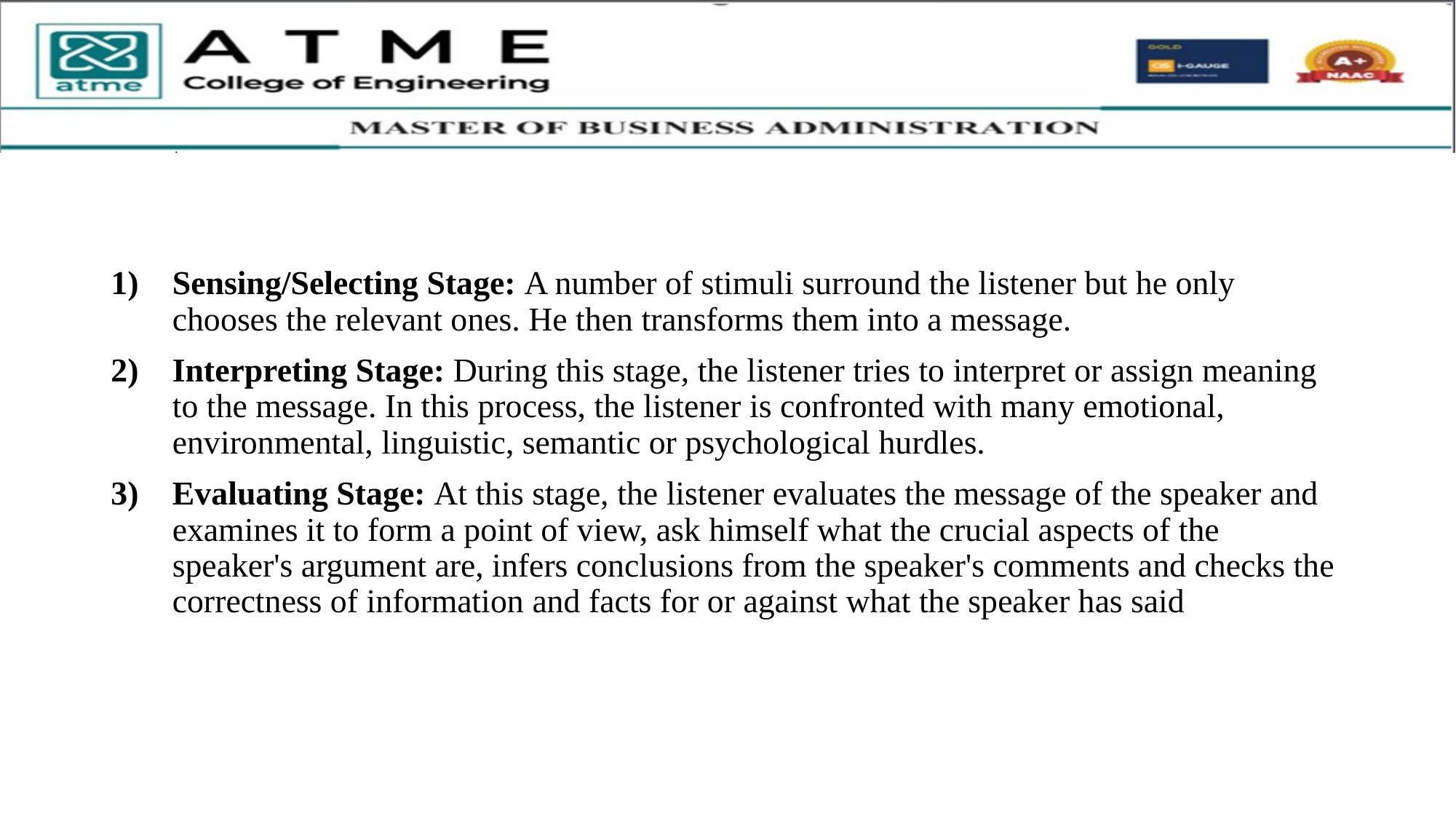

Sensing/Selecting Stage: A number of stimuli surround the listener but he only chooses the relevant ones. He then transforms them into a message.
Interpreting Stage: During this stage, the listener tries to interpret or assign meaning to the message. In this process, the listener is confronted with many emotional, environmental, linguistic, semantic or psychological hurdles.
Evaluating Stage: At this stage, the listener evaluates the message of the speaker and examines it to form a point of view, ask himself what the crucial aspects of the speaker's argument are, infers conclusions from the speaker's comments and checks the correctness of information and facts for or against what the speaker has said